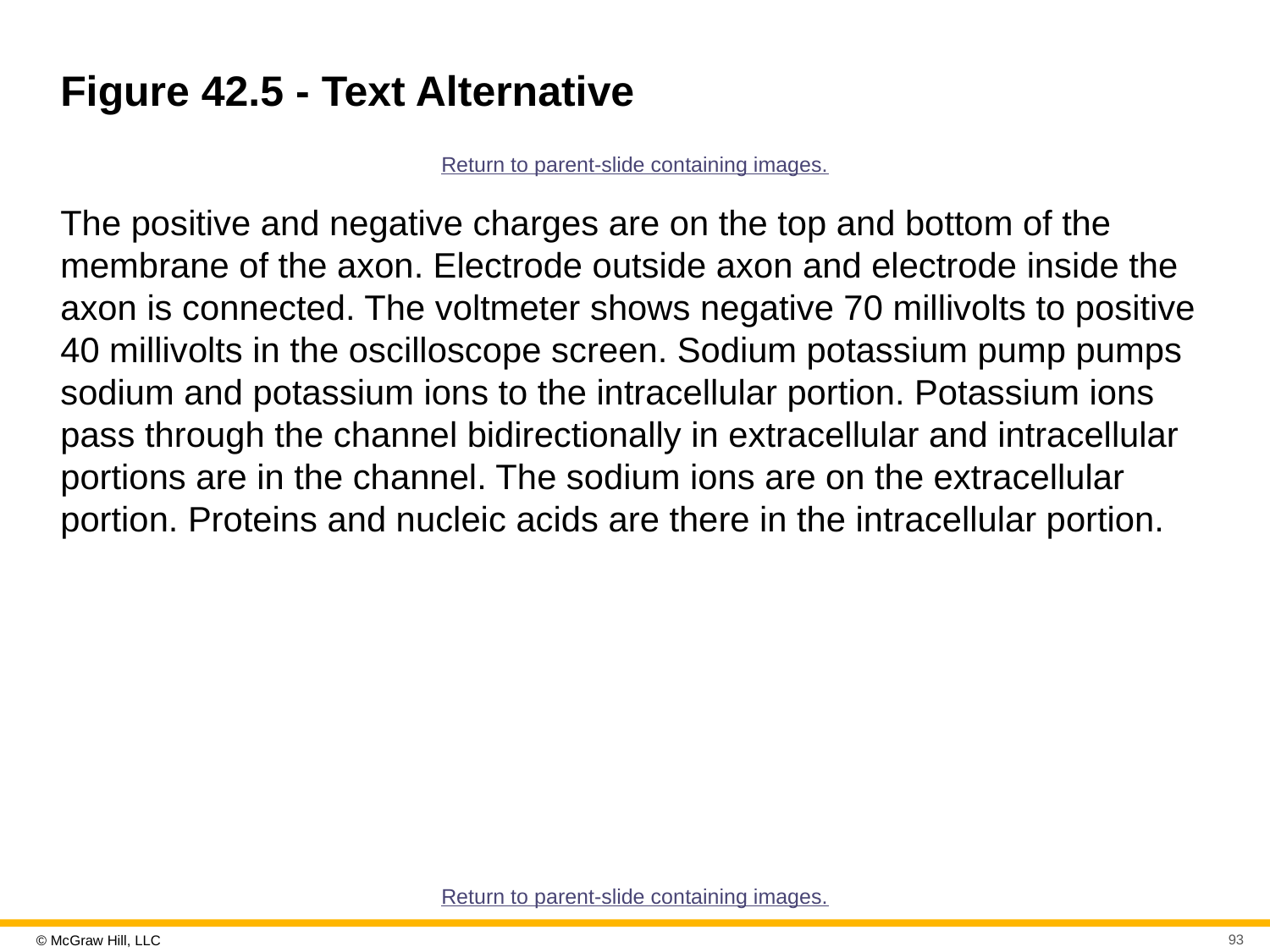

# Figure 42.5 - Text Alternative
Return to parent-slide containing images.
The positive and negative charges are on the top and bottom of the membrane of the axon. Electrode outside axon and electrode inside the axon is connected. The voltmeter shows negative 70 millivolts to positive 40 millivolts in the oscilloscope screen. Sodium potassium pump pumps sodium and potassium ions to the intracellular portion. Potassium ions pass through the channel bidirectionally in extracellular and intracellular portions are in the channel. The sodium ions are on the extracellular portion. Proteins and nucleic acids are there in the intracellular portion.
Return to parent-slide containing images.
93